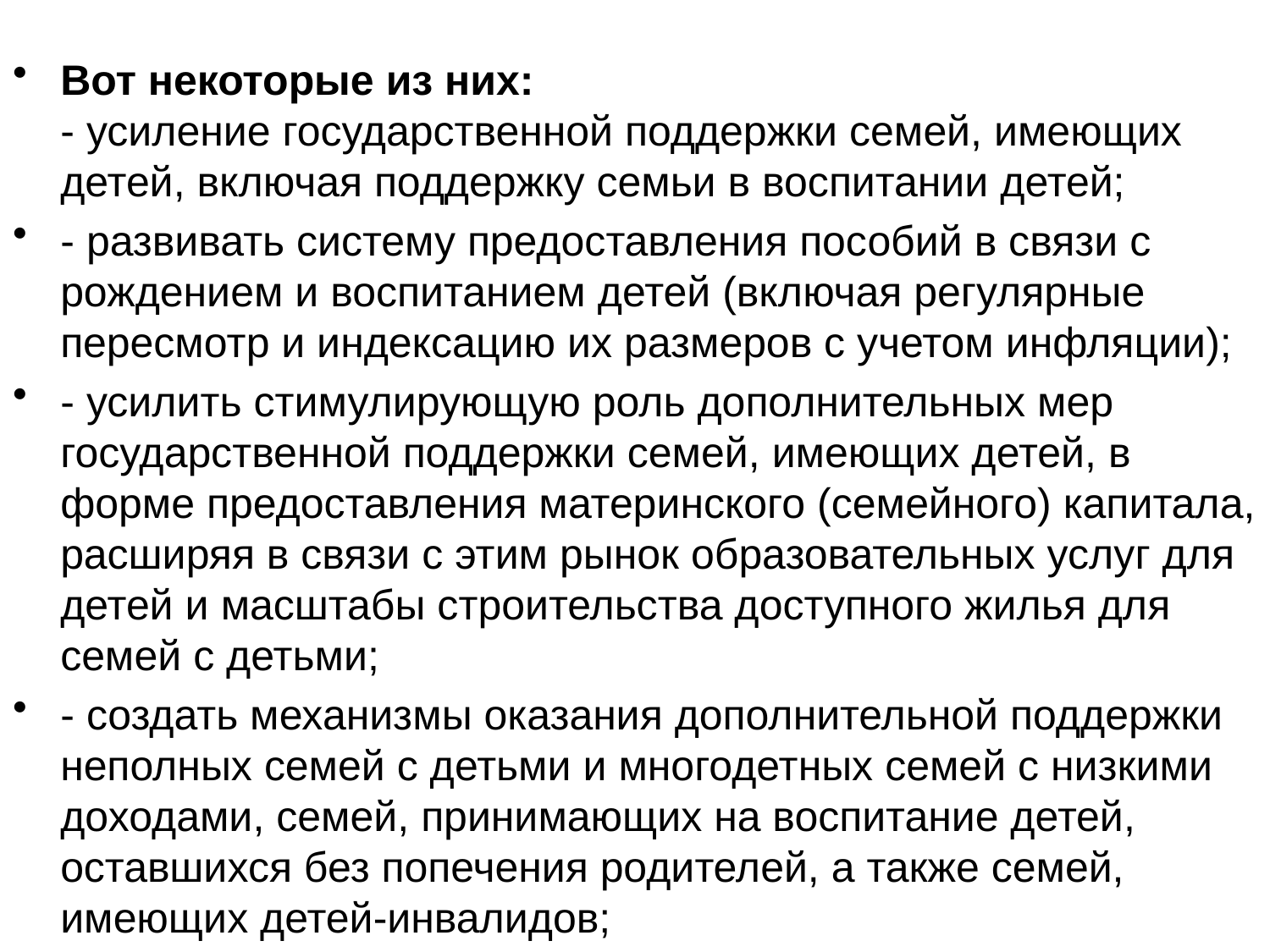

#
Вот некоторые из них:
- усиление государственной поддержки семей, имеющих детей, включая поддержку семьи в воспитании детей;
- развивать систему предоставления пособий в связи с рождением и воспитанием детей (включая регулярные пересмотр и индексацию их размеров с учетом инфляции);
- усилить стимулирующую роль дополнительных мер государственной поддержки семей, имеющих детей, в форме предоставления материнского (семейного) капитала, расширяя в связи с этим рынок образовательных услуг для детей и масштабы строительства доступного жилья для семей с детьми;
- создать механизмы оказания дополнительной поддержки неполных семей с детьми и многодетных семей с низкими доходами, семей, принимающих на воспитание детей, оставшихся без попечения родителей, а также семей, имеющих детей-инвалидов;